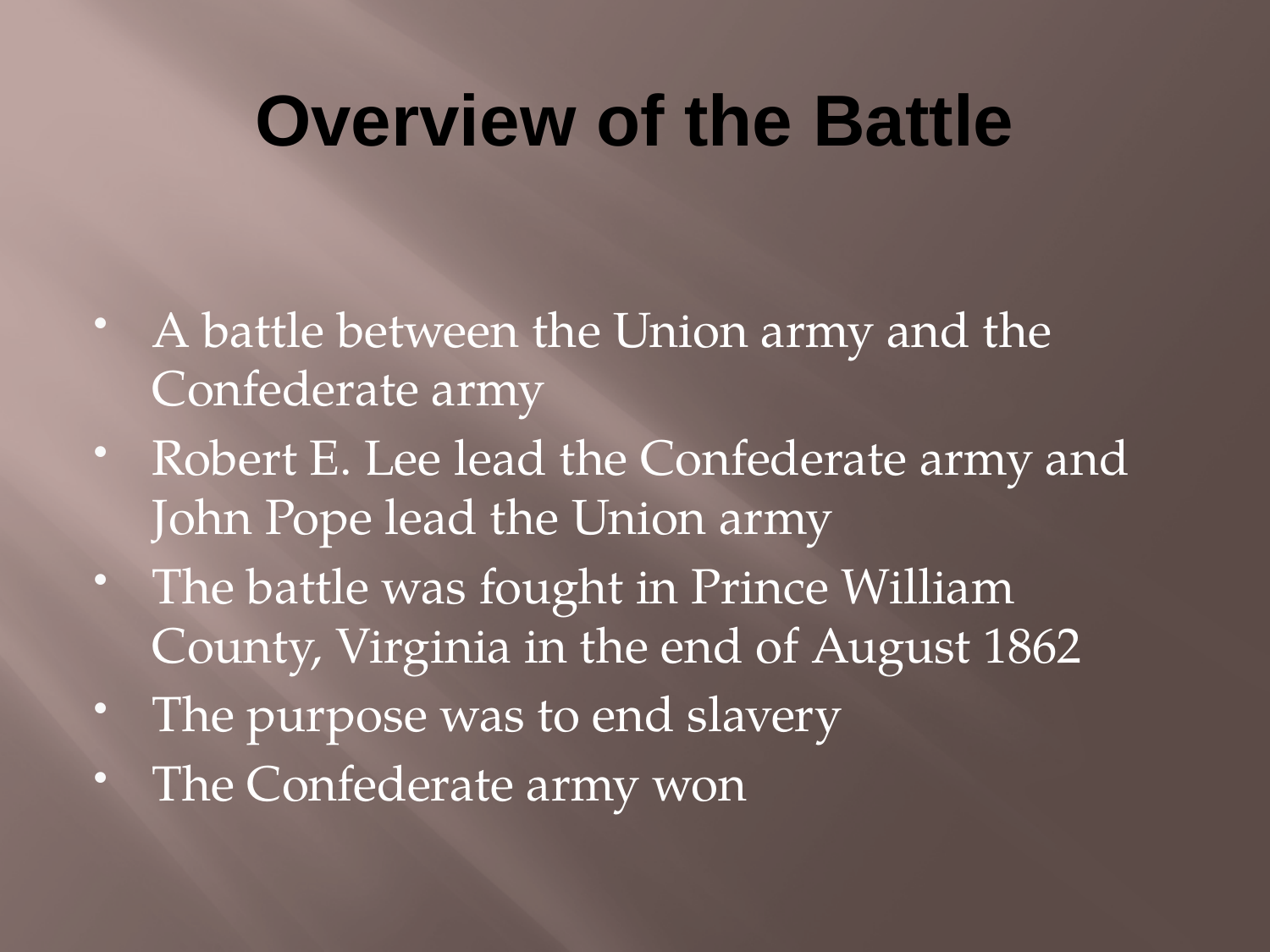

# Overview of the Battle

A battle between the Union army and the Confederate army
Robert E. Lee lead the Confederate army and John Pope lead the Union army
The battle was fought in Prince William County, Virginia in the end of August 1862
The purpose was to end slavery
The Confederate army won